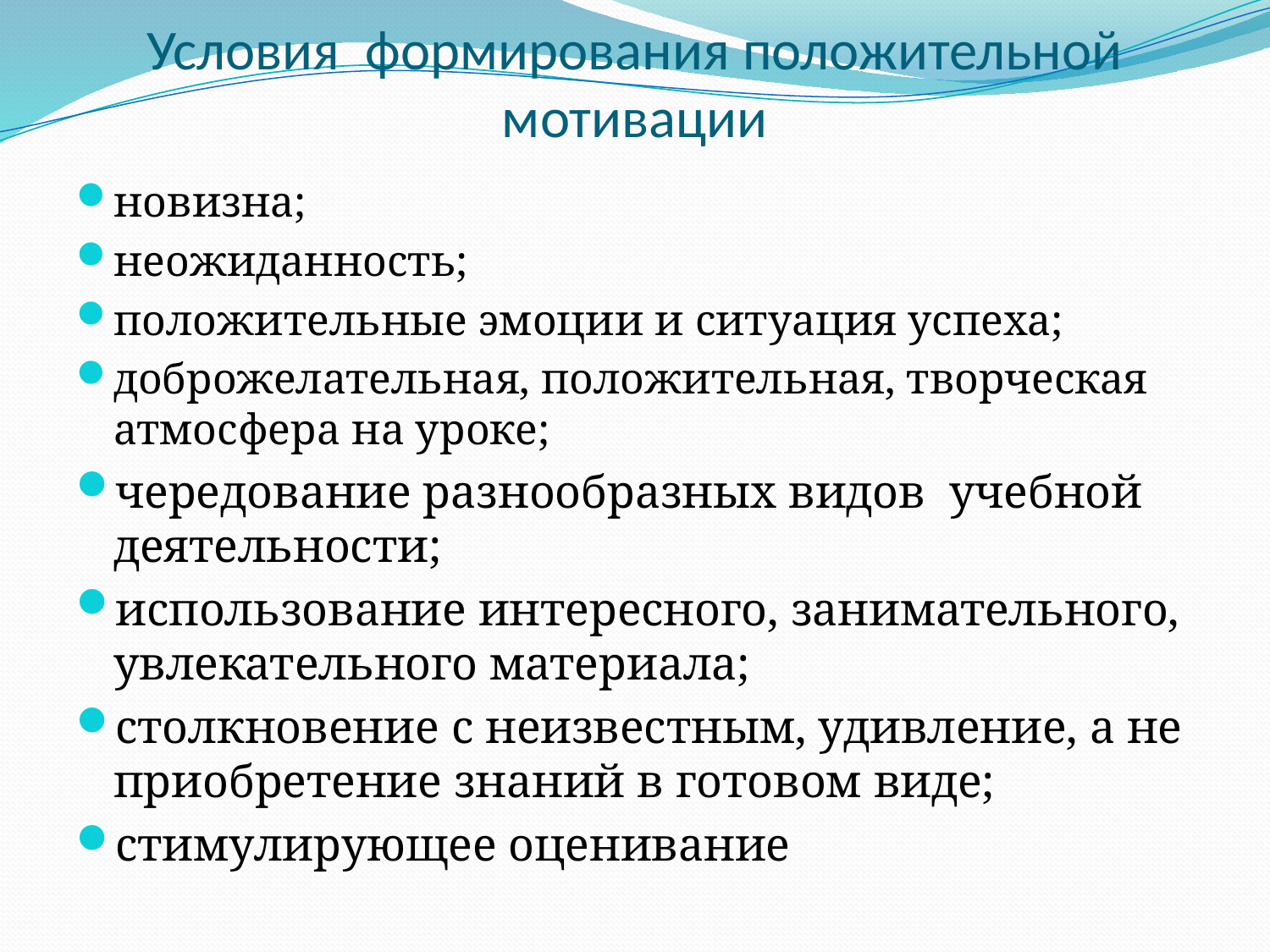

# Условия  формирования положительной мотивации
новизна;
неожиданность;
положительные эмоции и ситуация успеха;
доброжелательная, положительная, творческая атмосфера на уроке;
чередование разнообразных видов  учебной деятельности;
использование интересного, занимательного, увлекательного материала;
столкновение с неизвестным, удивление, а не приобретение знаний в готовом виде;
стимулирующее оценивание